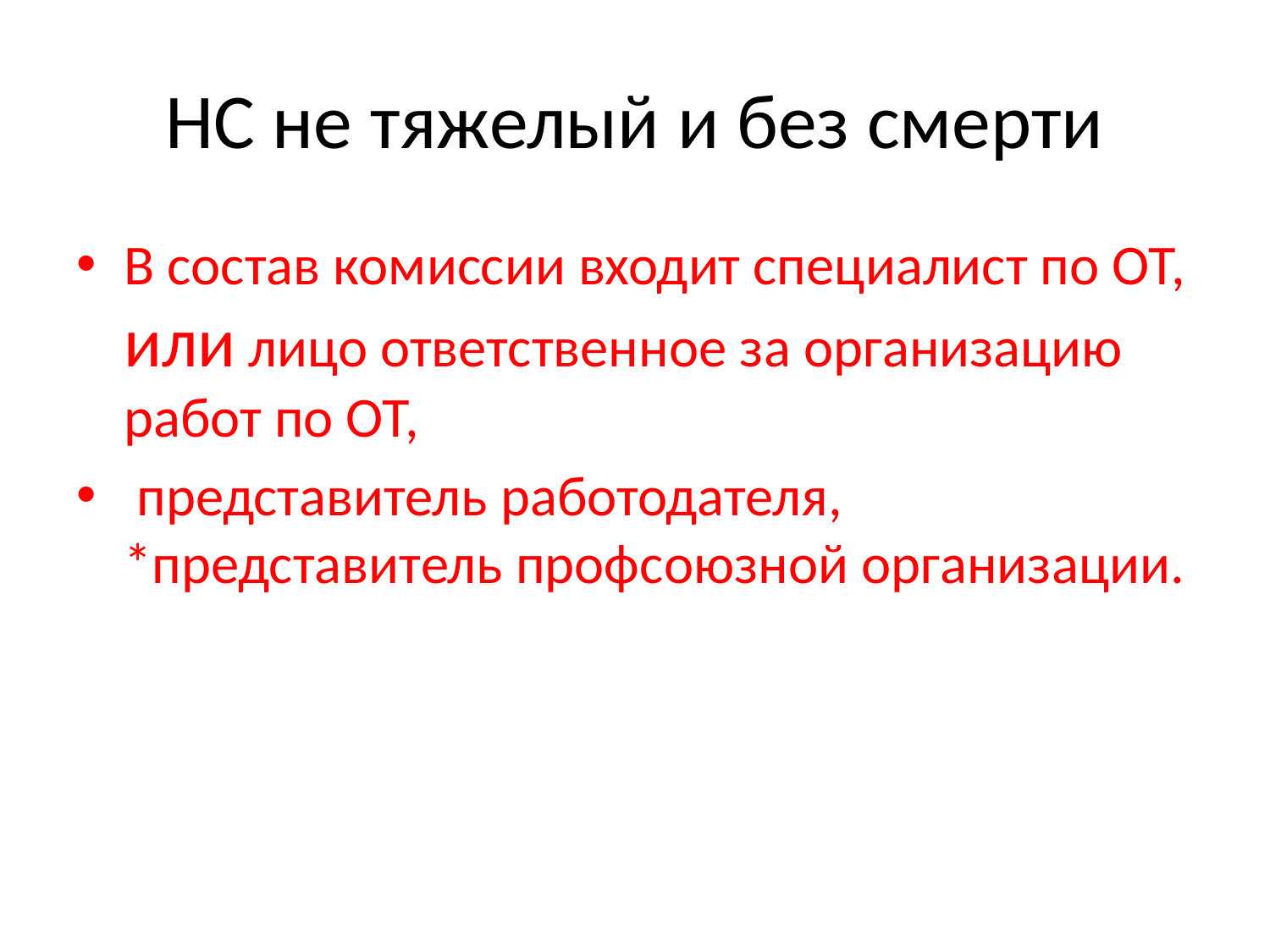

# НС не тяжелый и без смерти
В состав комиссии входит специалист по ОТ, или лицо ответственное за организацию работ по ОТ,
 представитель работодателя, *представитель профсоюзной организации.